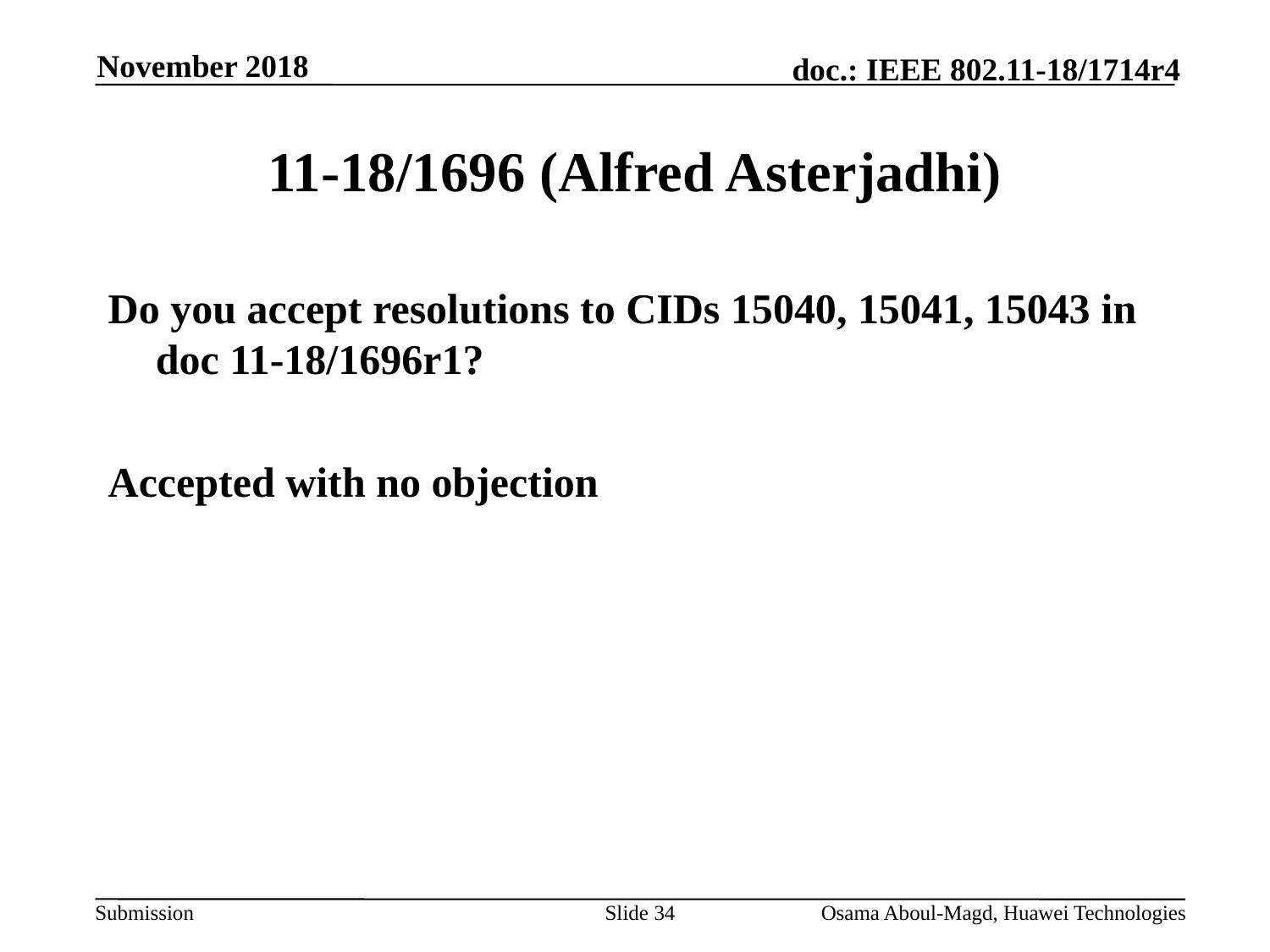

November 2018
# 11-18/1696 (Alfred Asterjadhi)
Do you accept resolutions to CIDs 15040, 15041, 15043 in doc 11-18/1696r1?

Accepted with no objection
Slide 34
Osama Aboul-Magd, Huawei Technologies